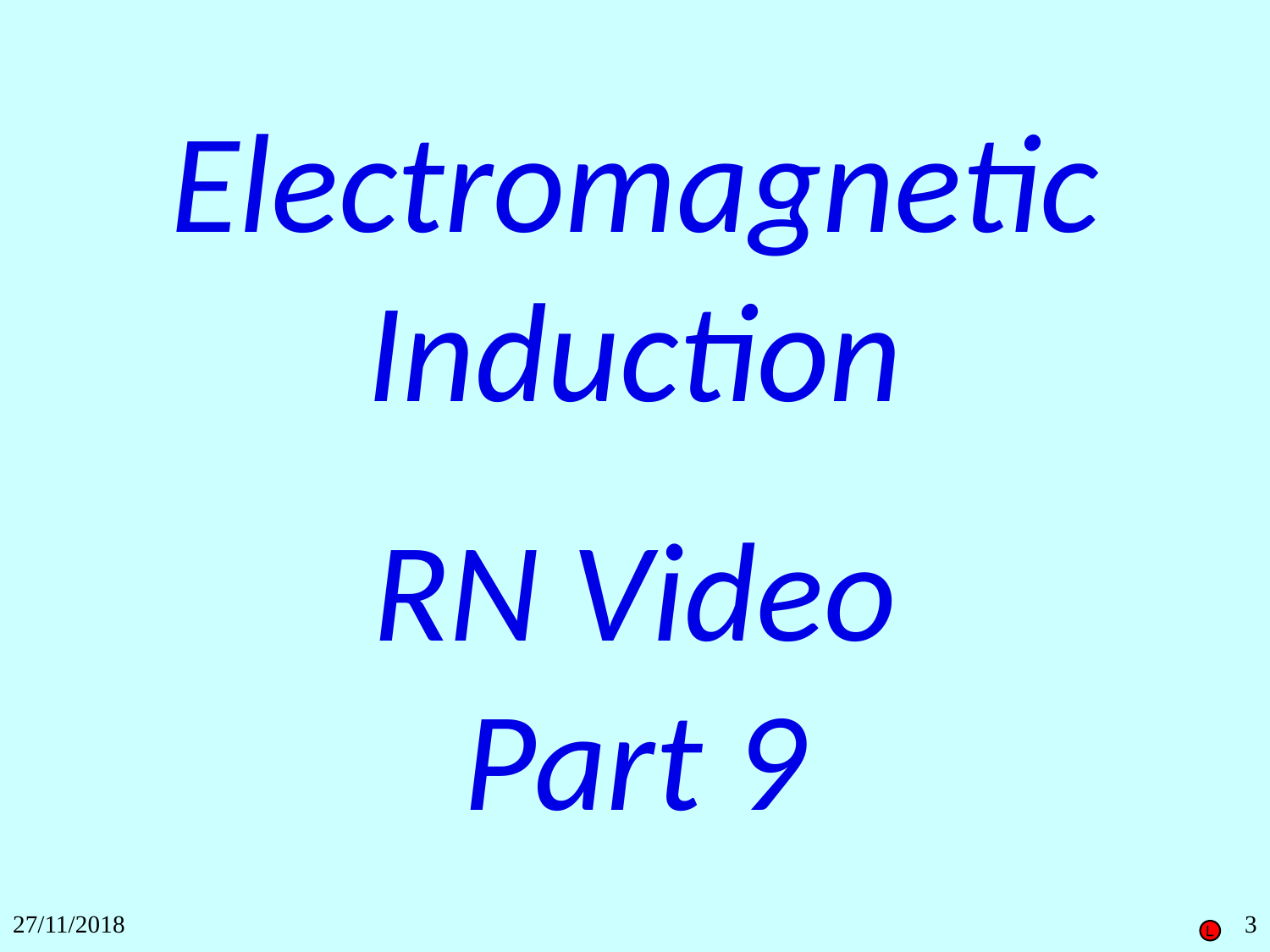

Electromagnetic
Induction
RN Video
Part 9
27/11/2018
3
L